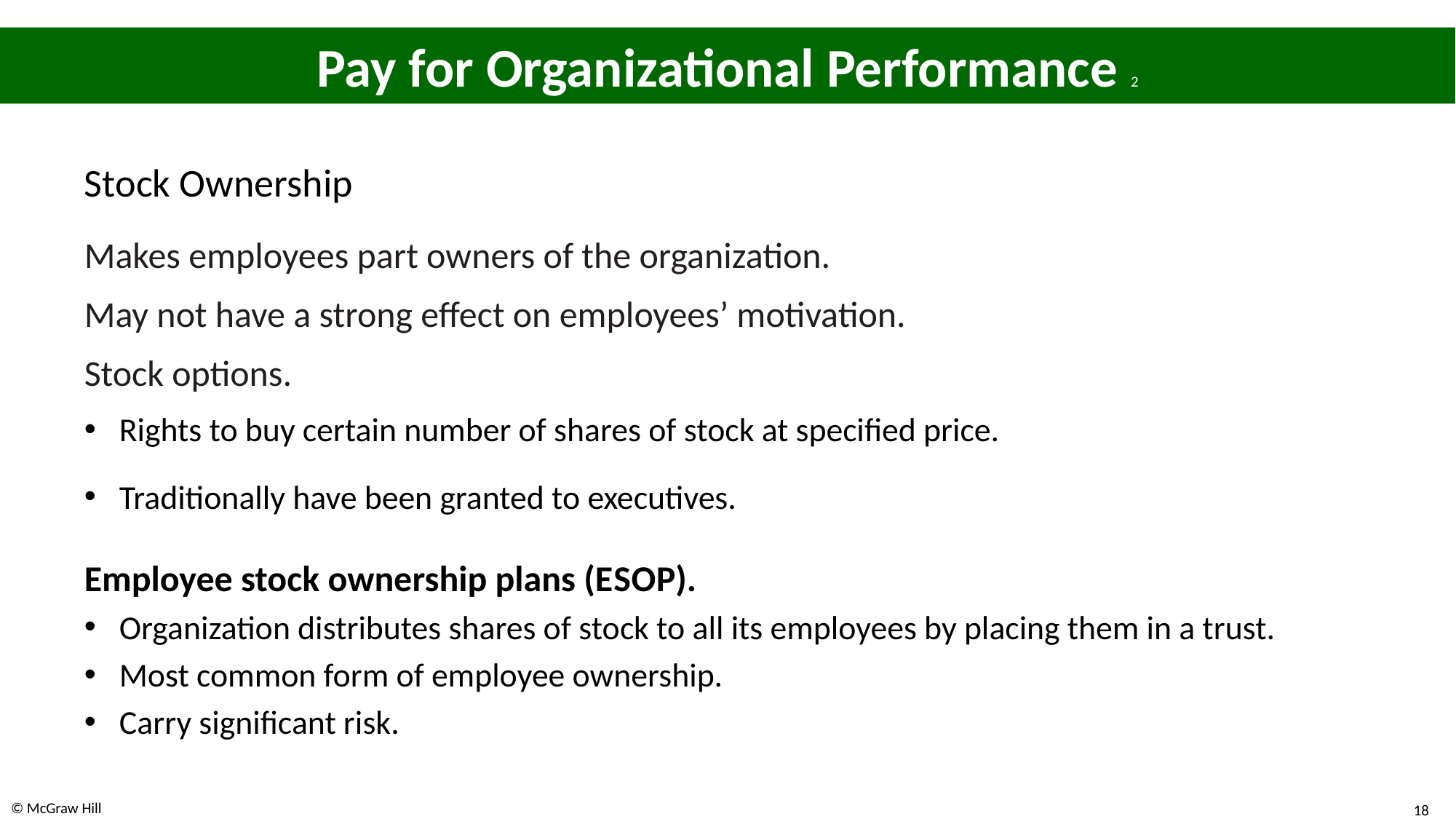

# Pay for Organizational Performance 2
Stock Ownership
Makes employees part owners of the organization.
May not have a strong effect on employees’ motivation.
Stock options.
Rights to buy certain number of shares of stock at specified price.
Traditionally have been granted to executives.
Employee stock ownership plans (E S O P).
Organization distributes shares of stock to all its employees by placing them in a trust.
Most common form of employee ownership.
Carry significant risk.